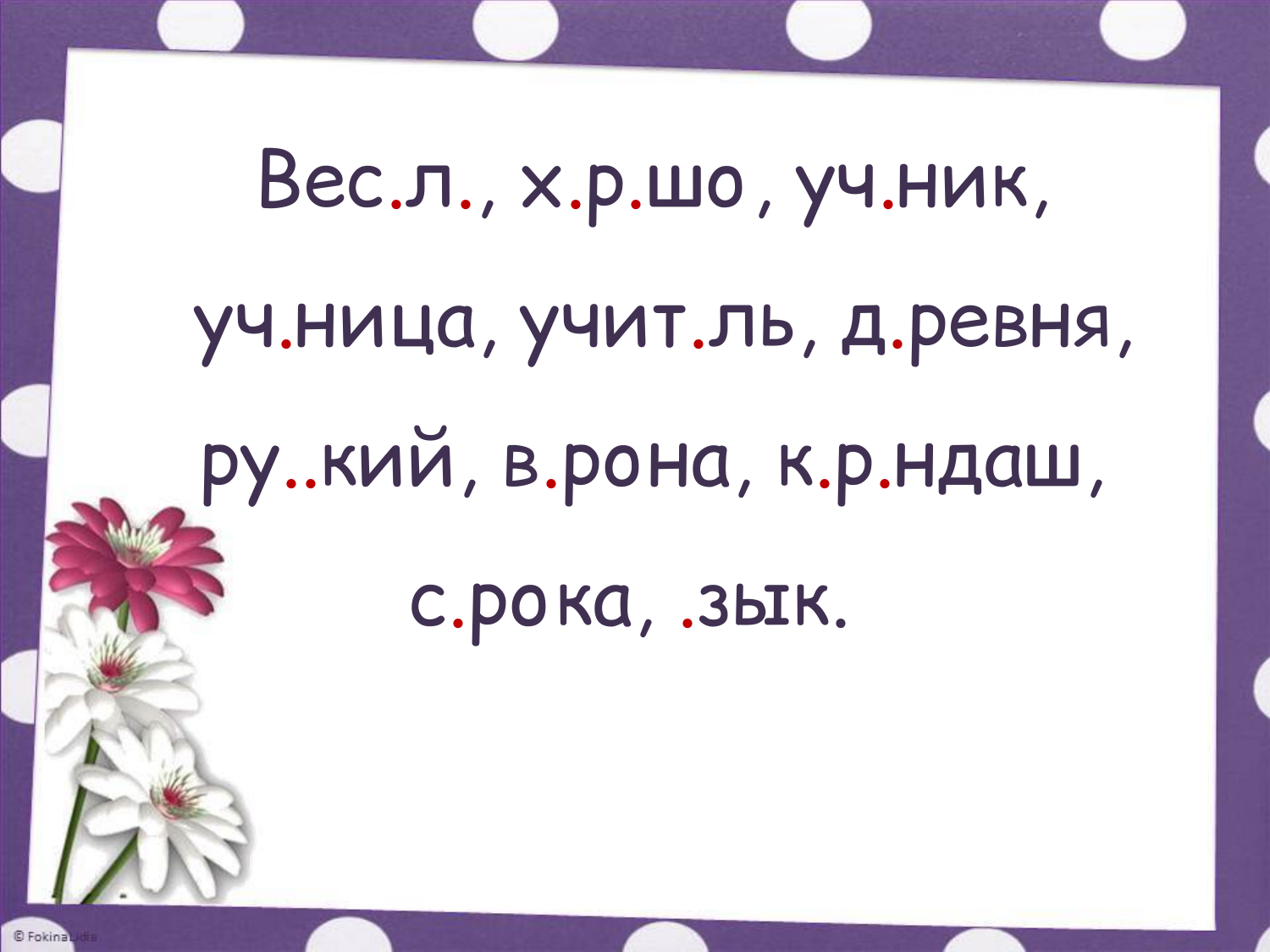

Вес.л., х.р.шо, уч.ник,
 уч.ница, учит.ль, д.ревня,
ру..кий, в.рона, к.р.ндаш,
с.рока, .зык.